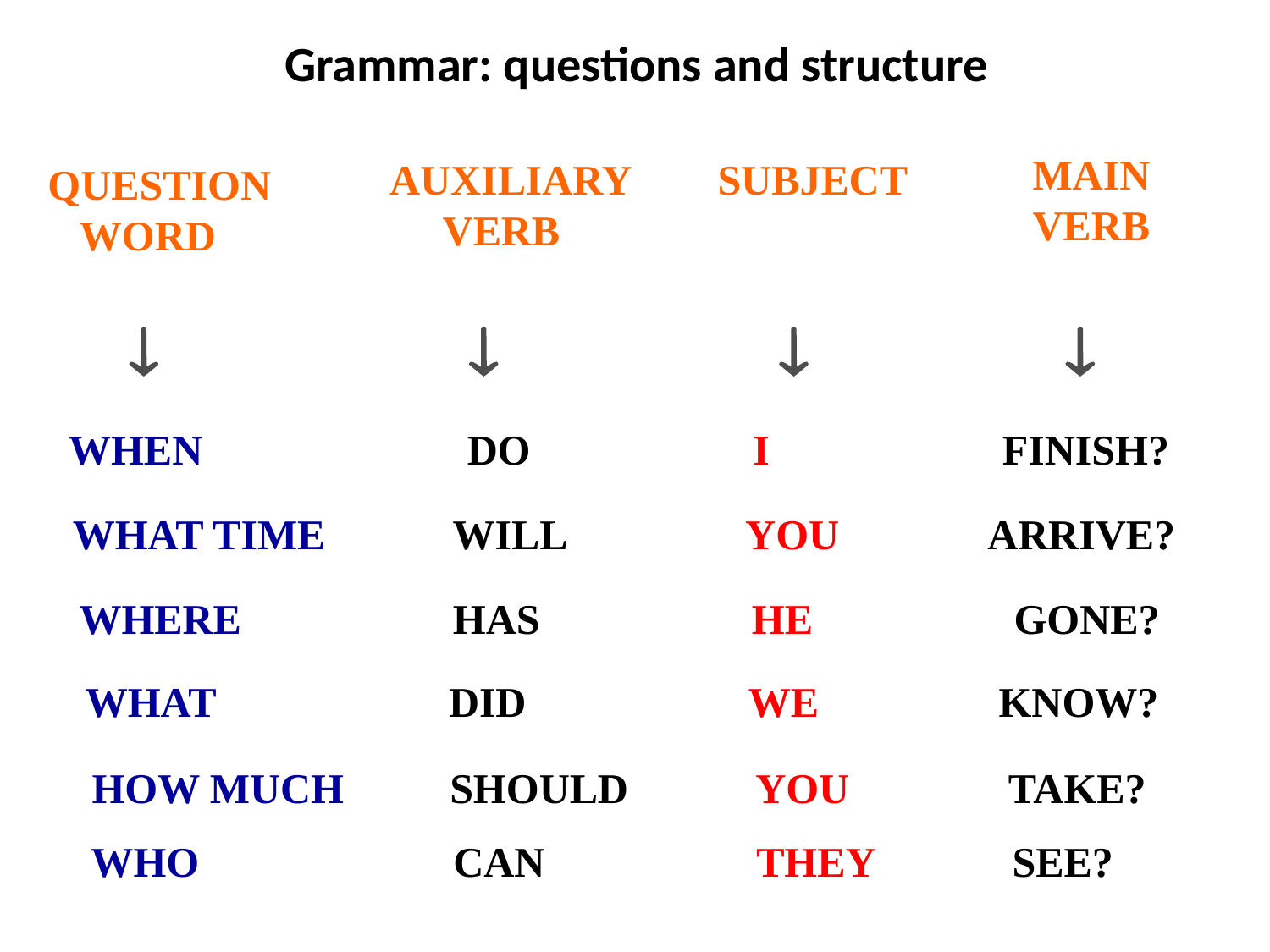

Grammar: questions and structure
MAIN
VERB
AUXILIARY
     VERB
SUBJECT
QUESTION
   WORD
↓
↓
↓
↓
WHEN                         DO                     I                      FINISH?
WHAT TIME            WILL                 YOU              ARRIVE?
WHERE                    HAS                    HE                   GONE?
WHAT                      DID                     WE                 KNOW?
HOW MUCH          SHOULD            YOU               TAKE?
WHO                        CAN                    THEY             SEE?